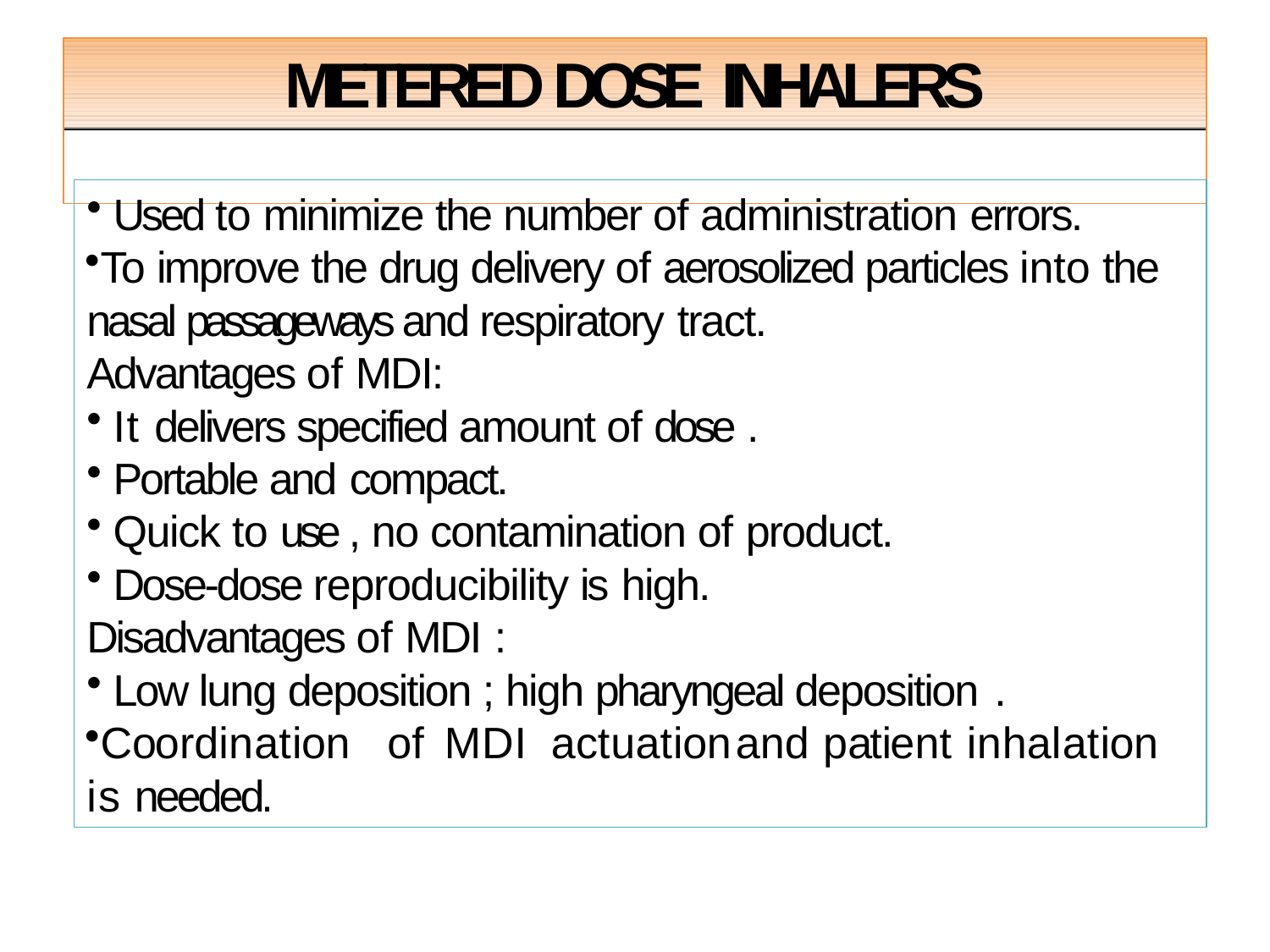

# METERED DOSE INHALERS

Used to minimize the number of administration errors.
To improve the drug delivery of aerosolized particles into the  nasal passageways and respiratory tract.
Advantages of MDI:
It delivers specified amount of dose .
Portable and compact.
Quick to use , no contamination of product.
Dose-dose reproducibility is high.
Disadvantages of MDI :
Low lung deposition ; high pharyngeal deposition .
Coordination	of	MDI	actuation	and	patient	inhalation	is  needed.